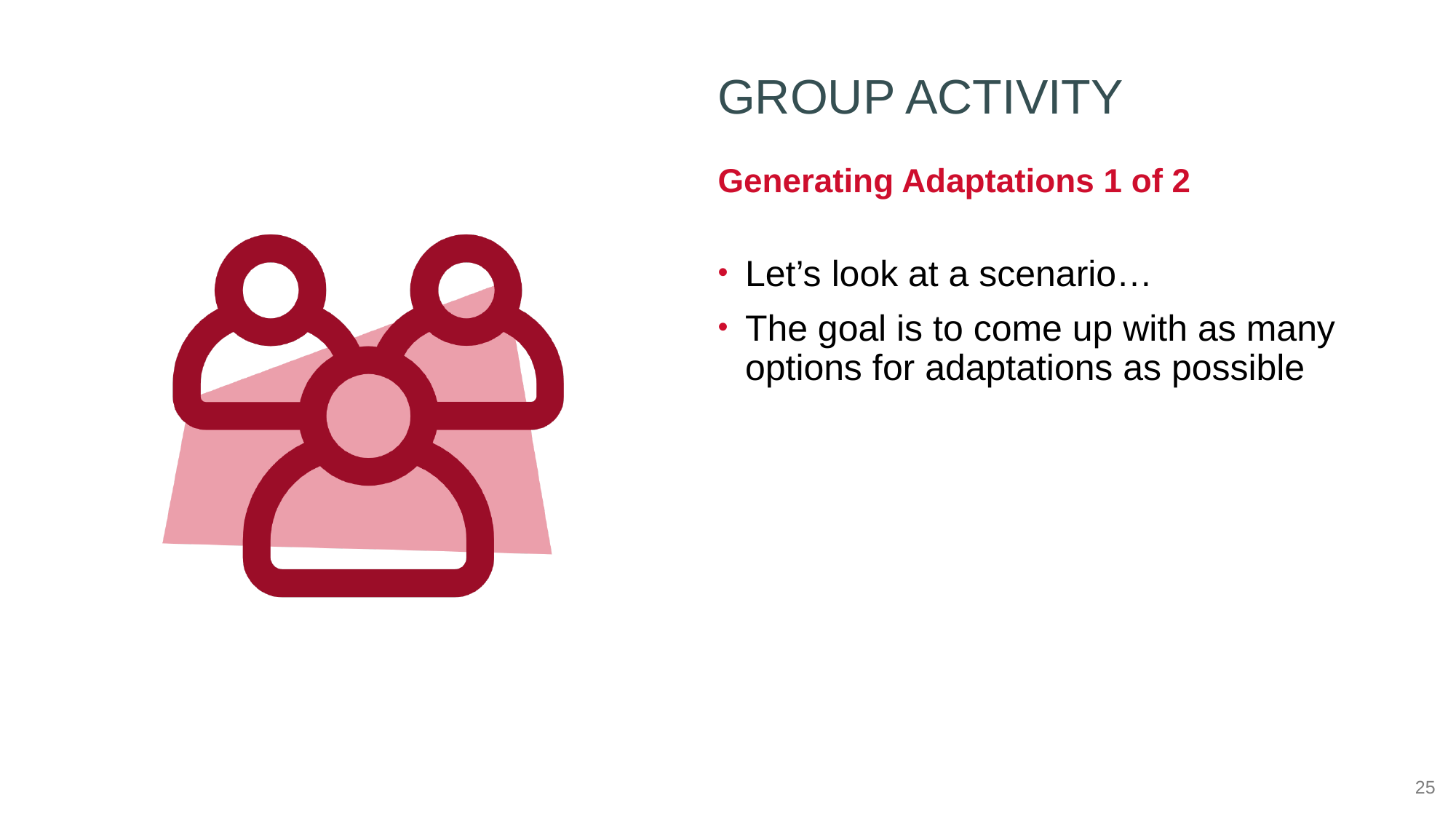

Generating Adaptations 1 of 2
Let’s look at a scenario…
The goal is to come up with as many options for adaptations as possible
25